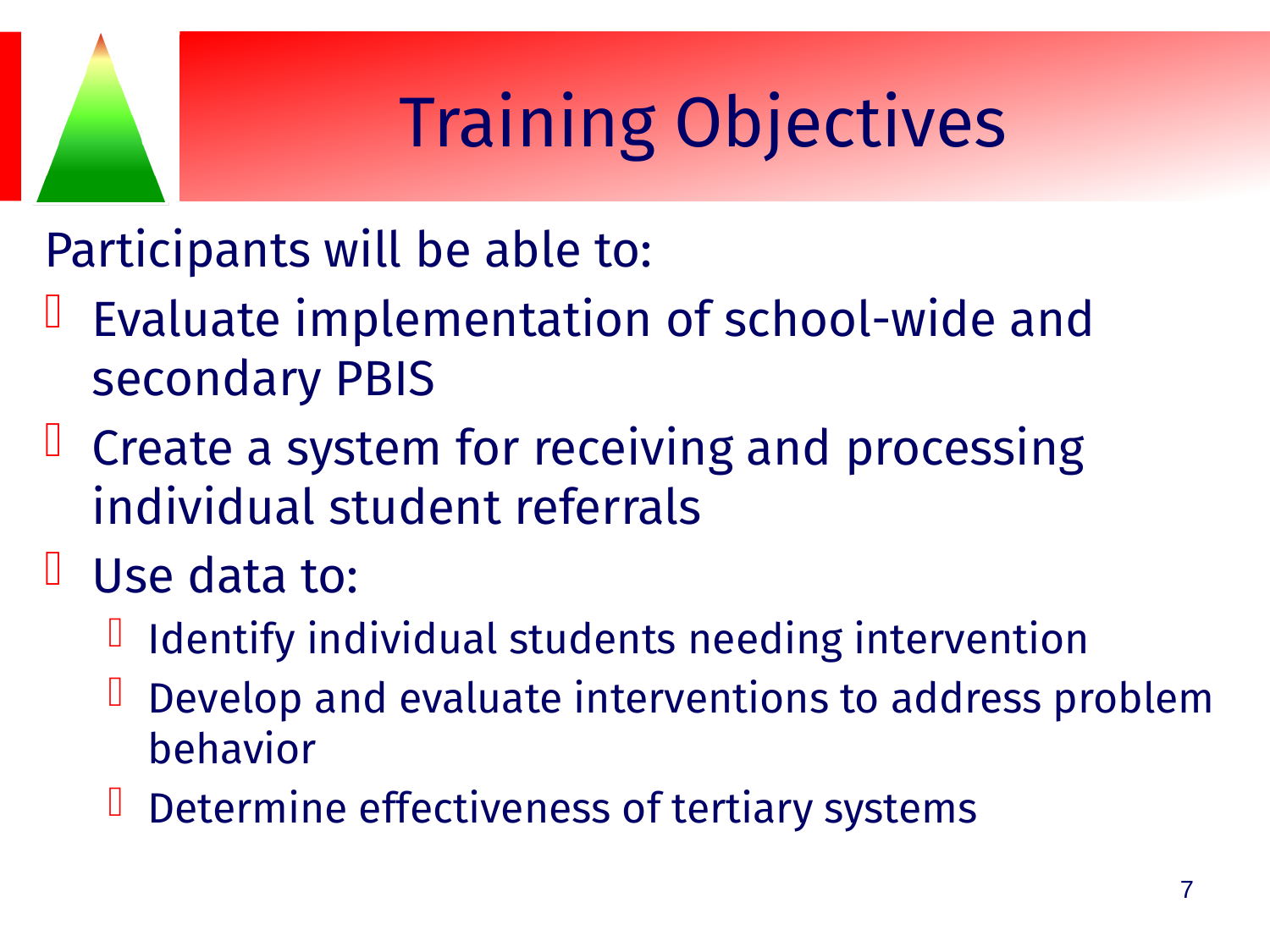

# Training Objectives
Participants will be able to:
Evaluate implementation of school-wide and secondary PBIS
Create a system for receiving and processing individual student referrals
Use data to:
Identify individual students needing intervention
Develop and evaluate interventions to address problem behavior
Determine effectiveness of tertiary systems

7